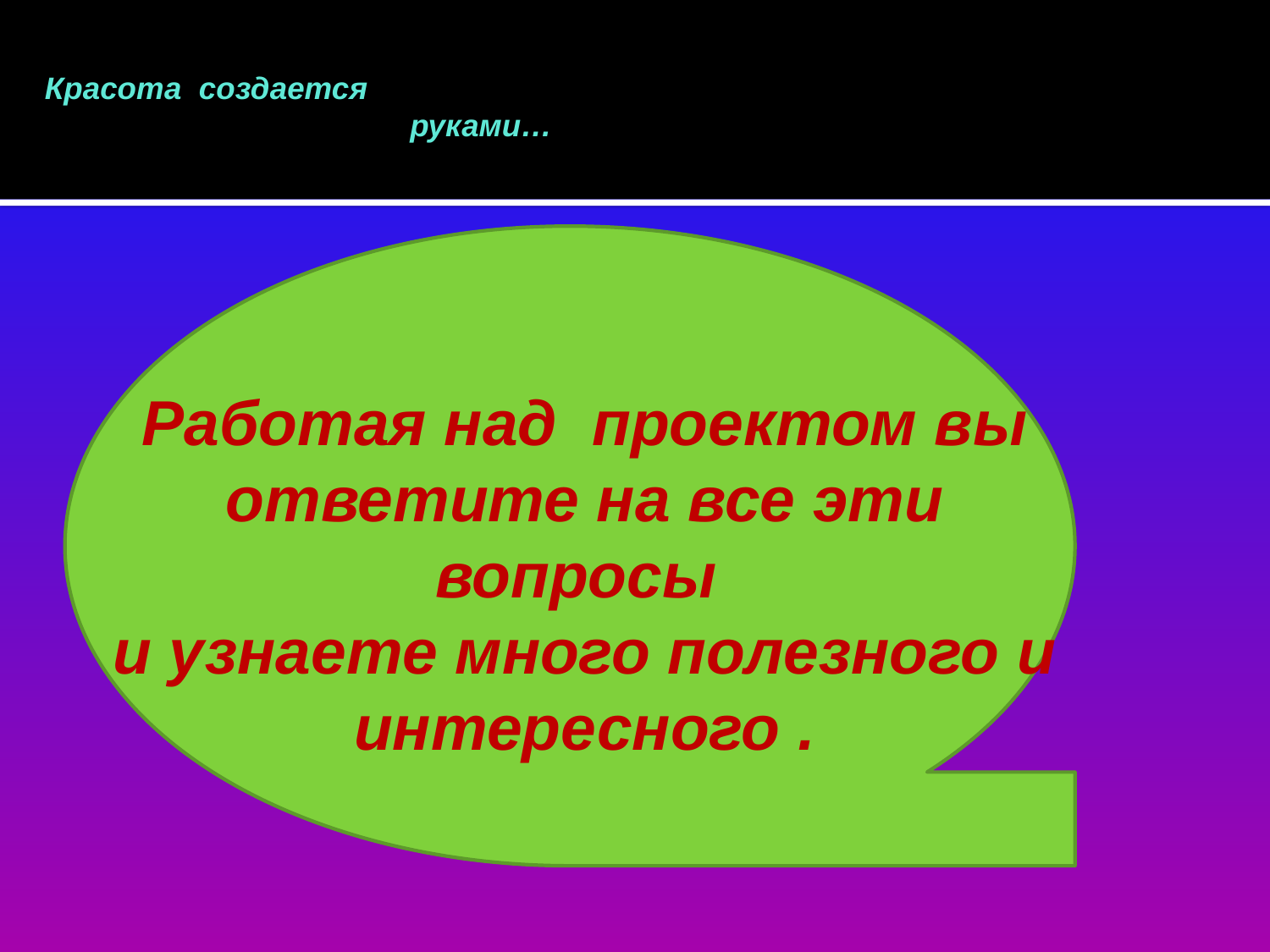

# Красота  создается руками…

Работая над  проектом вы ответите на все эти вопросы
и узнаете много полезного и интересного .